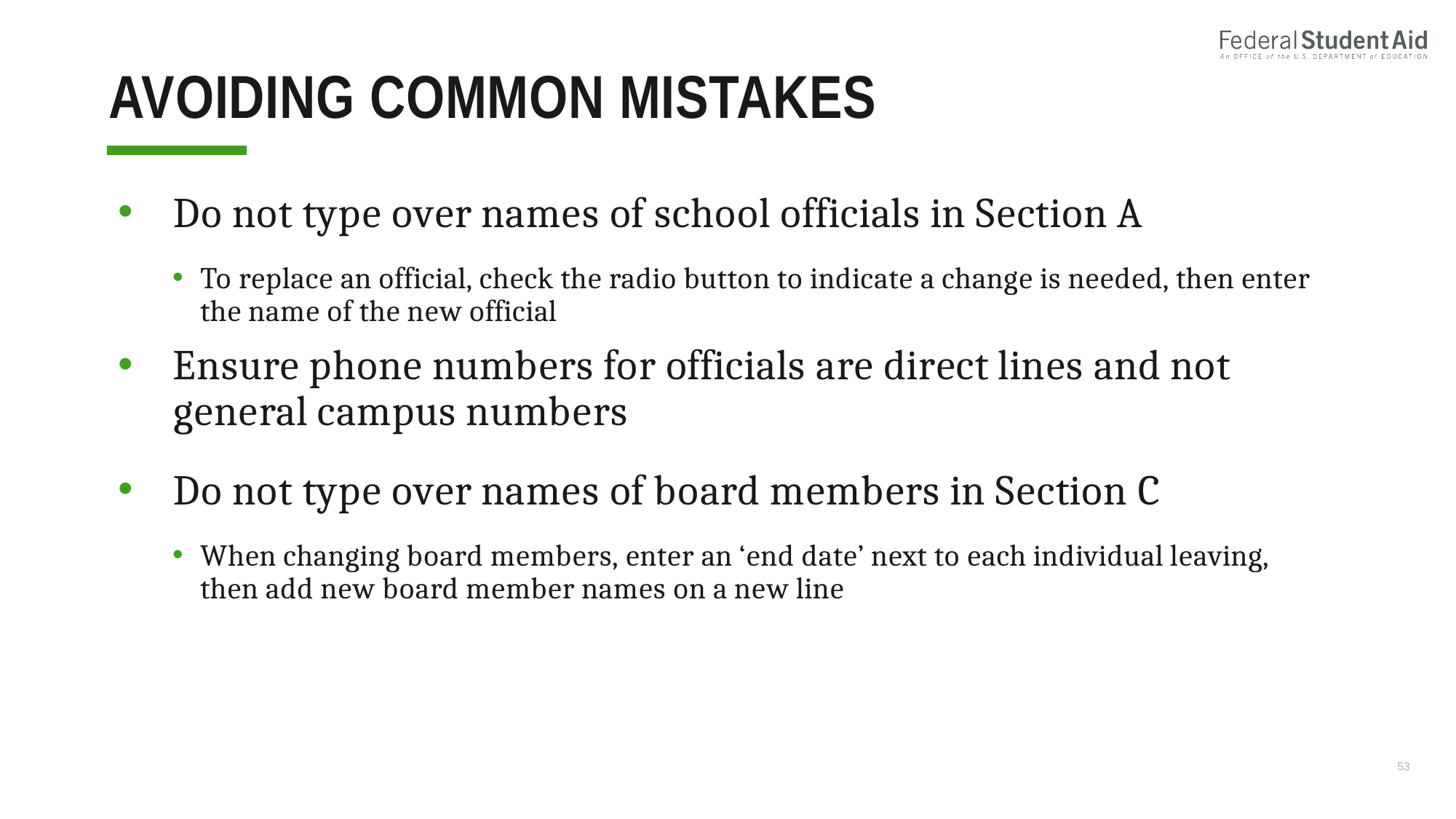

# Avoiding common mistakes
Do not type over names of school officials in Section A
To replace an official, check the radio button to indicate a change is needed, then enter the name of the new official
Ensure phone numbers for officials are direct lines and not general campus numbers
Do not type over names of board members in Section C
When changing board members, enter an ‘end date’ next to each individual leaving, then add new board member names on a new line

53